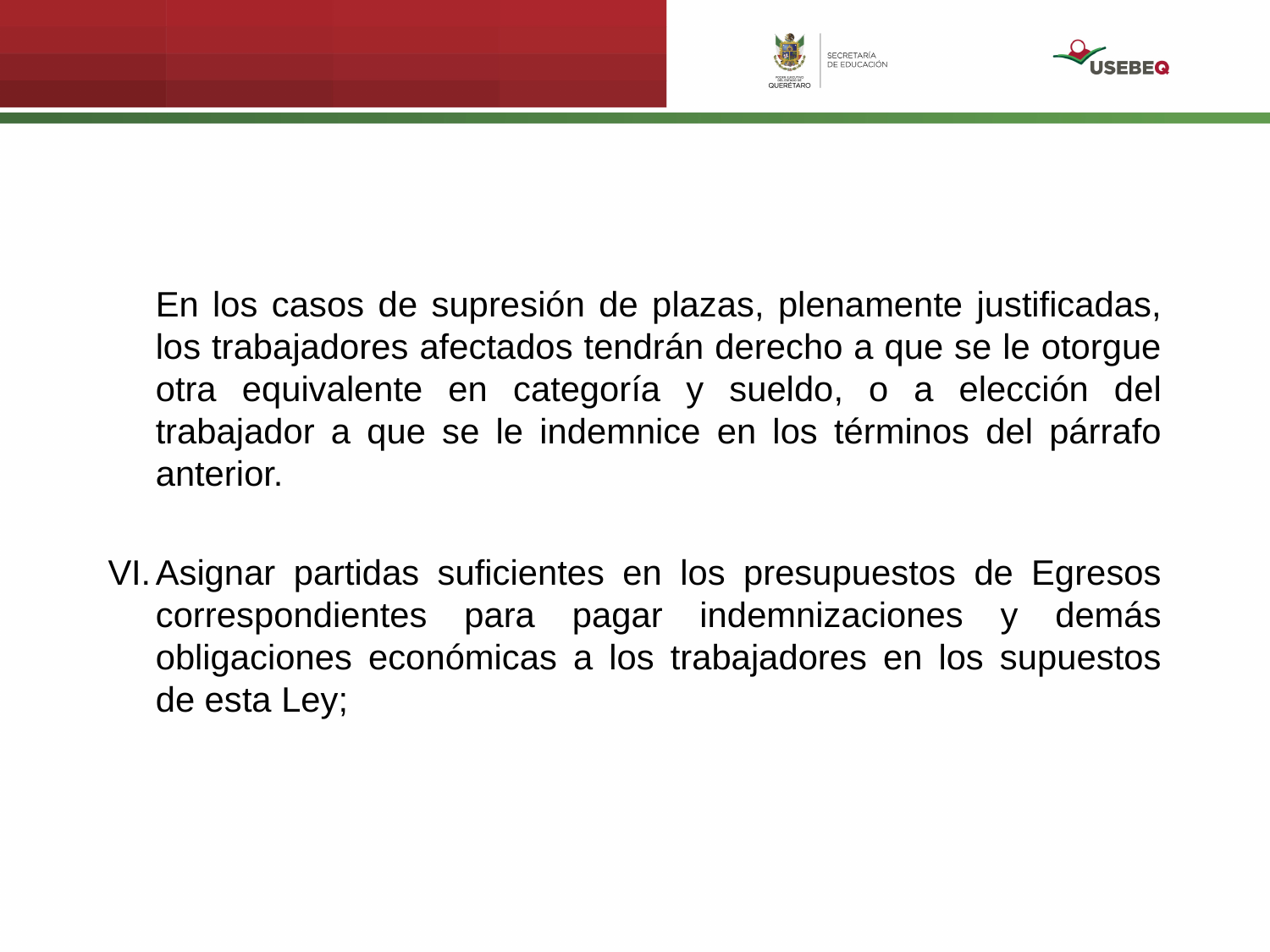

En los casos de supresión de plazas, plenamente justificadas, los trabajadores afectados tendrán derecho a que se le otorgue otra equivalente en categoría y sueldo, o a elección del trabajador a que se le indemnice en los términos del párrafo anterior.

VI.	Asignar partidas suficientes en los presupuestos de Egresos correspondientes para pagar indemnizaciones y demás obligaciones económicas a los trabajadores en los supuestos de esta Ley;